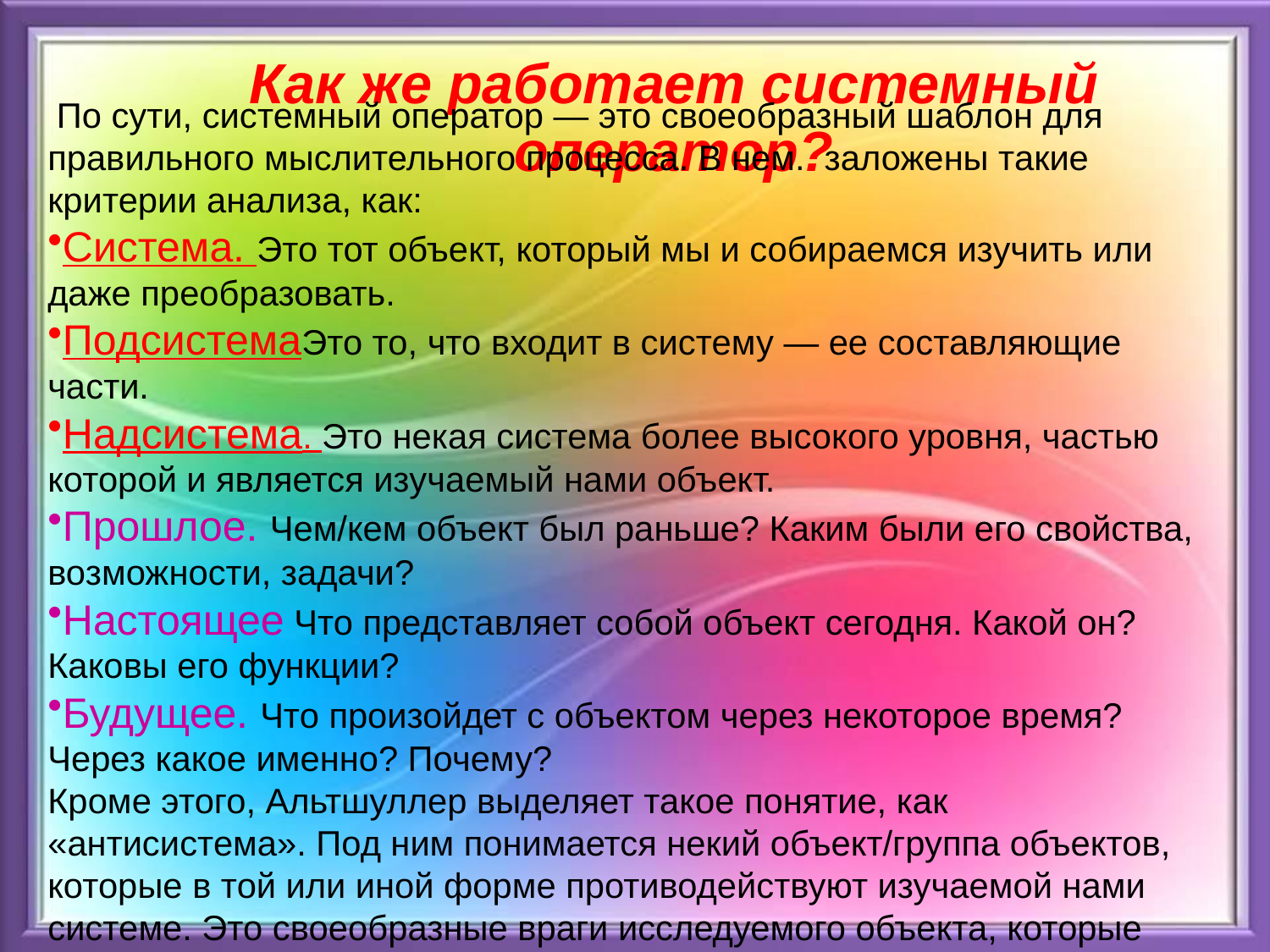

# Как же работает системный оператор?
 По сути, системный оператор — это своеобразный шаблон для правильного мыслительного процесса. В нем.  заложены такие критерии анализа, как:
Система. Это тот объект, который мы и собираемся изучить или даже преобразовать.
ПодсистемаЭто то, что входит в систему — ее составляющие части.
Надсистема. Это некая система более высокого уровня, частью которой и является изучаемый нами объект.
Прошлое. Чем/кем объект был раньше? Каким были его свойства, возможности, задачи?
Настоящее Что представляет собой объект сегодня. Какой он? Каковы его функции?
Будущее. Что произойдет с объектом через некоторое время? Через какое именно? Почему?
Кроме этого, Альтшуллер выделяет такое понятие, как «антисистема». Под ним понимается некий объект/группа объектов, которые в той или иной форме противодействуют изучаемой нами системе. Это своеобразные враги исследуемого объекта, которые каким-то образом мешают ему.